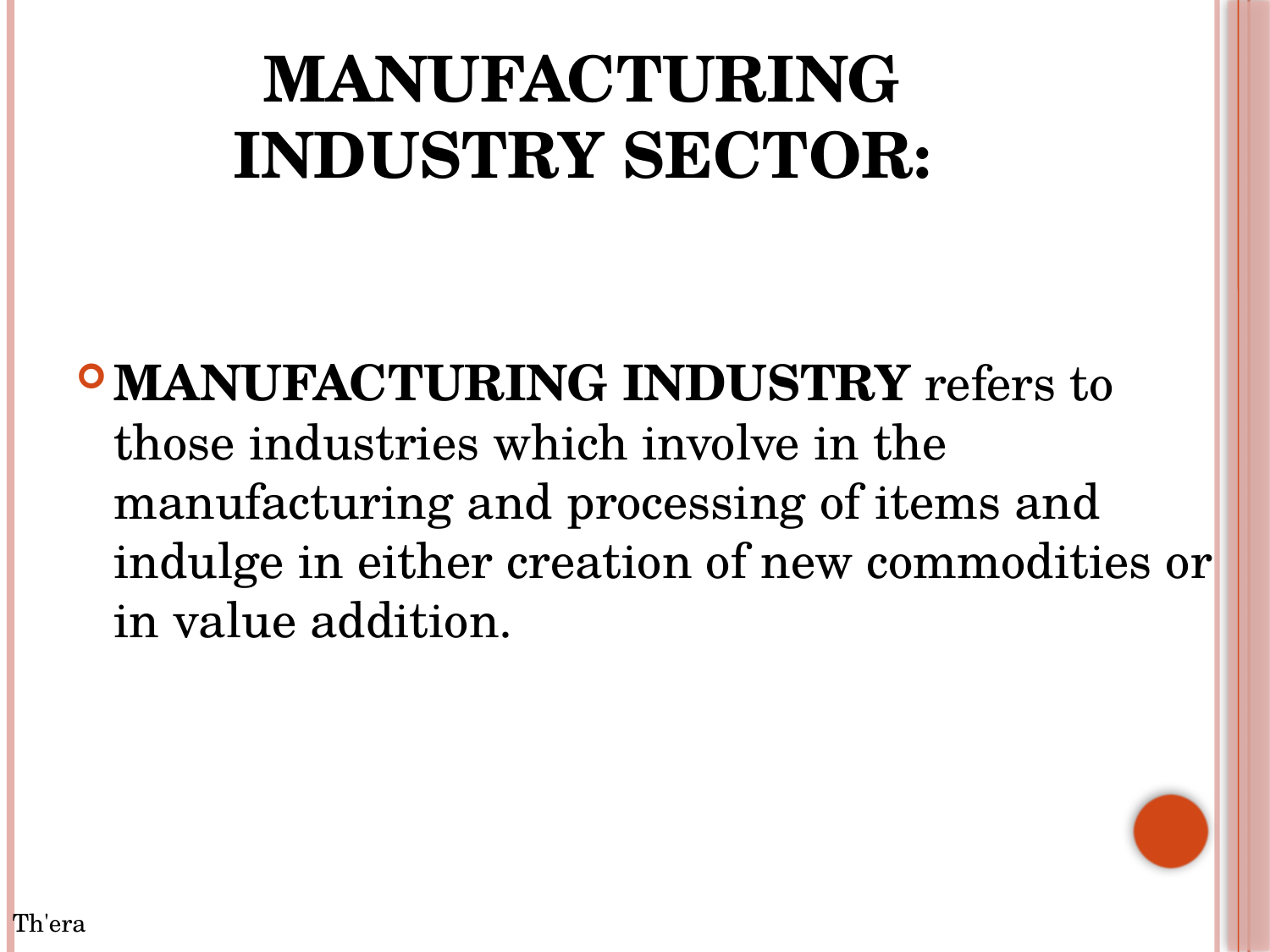

# Manufacturing Industry Sector:

Manufacturing industry refers to those industries which involve in the manufacturing and processing of items and indulge in either creation of new commodities or in value addition.
Th'era